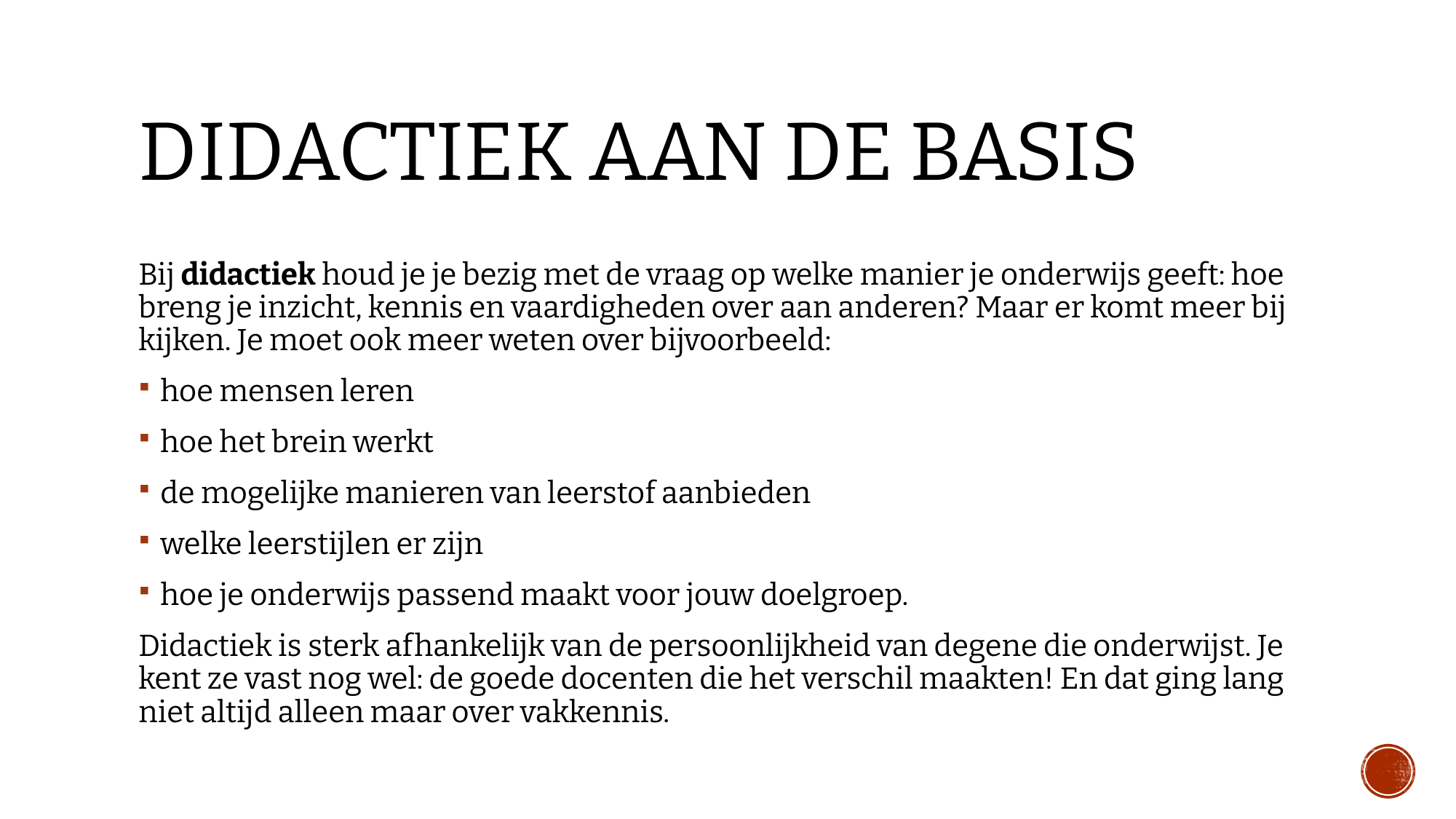

# Didactiek aan de basis
Bij didactiek houd je je bezig met de vraag op welke manier je onderwijs geeft: hoe breng je inzicht, kennis en vaardigheden over aan anderen? Maar er komt meer bij kijken. Je moet ook meer weten over bijvoorbeeld:
hoe mensen leren
hoe het brein werkt
de mogelijke manieren van leerstof aanbieden
welke leerstijlen er zijn
hoe je onderwijs passend maakt voor jouw doelgroep.
Didactiek is sterk afhankelijk van de persoonlijkheid van degene die onderwijst. Je kent ze vast nog wel: de goede docenten die het verschil maakten! En dat ging lang niet altijd alleen maar over vakkennis.